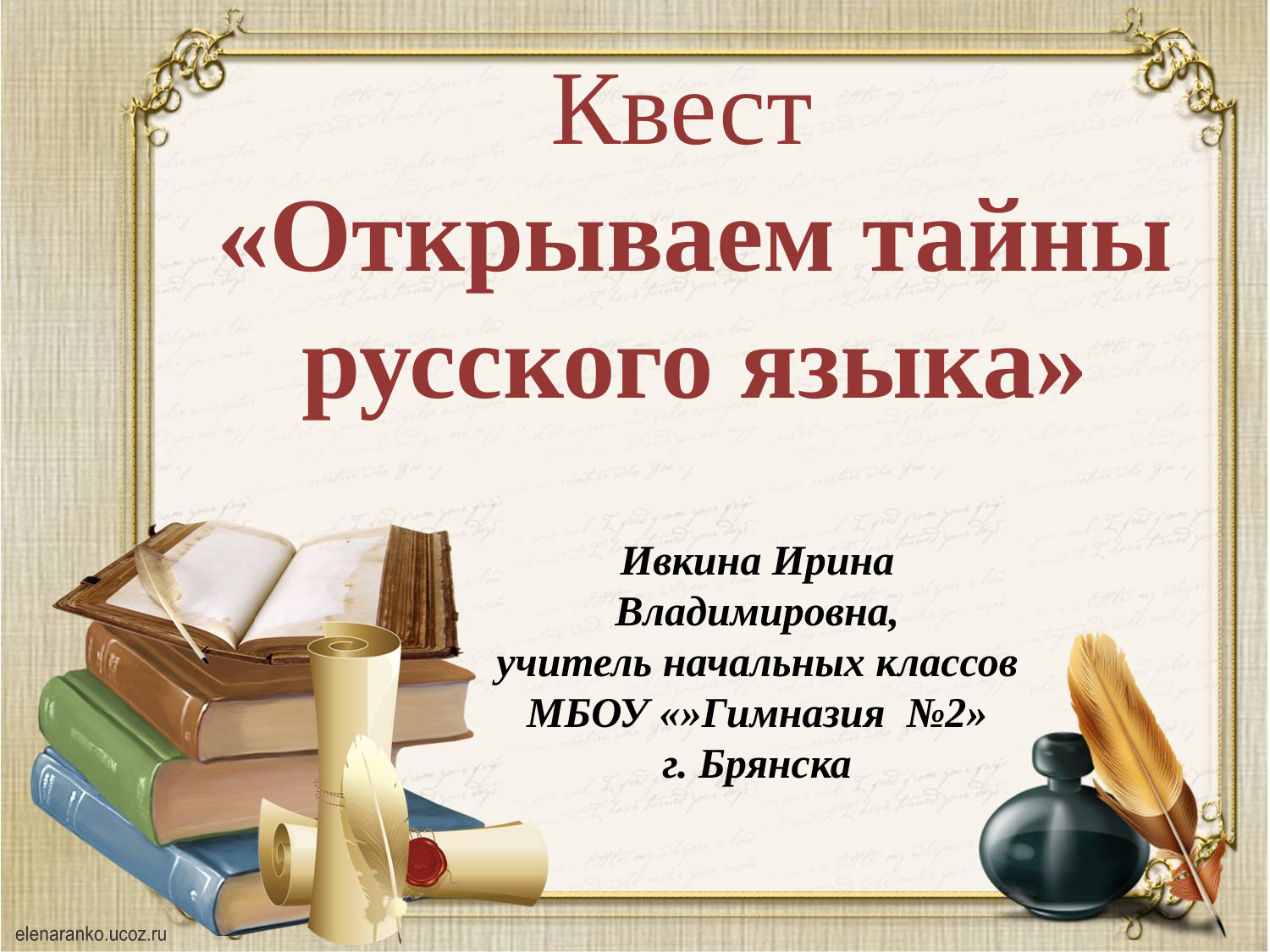

Квест
«Открываем тайны русского языка»

Ивкина Ирина Владимировна,
учитель начальных классов
МБОУ «»Гимназия  №2»
г. Брянска